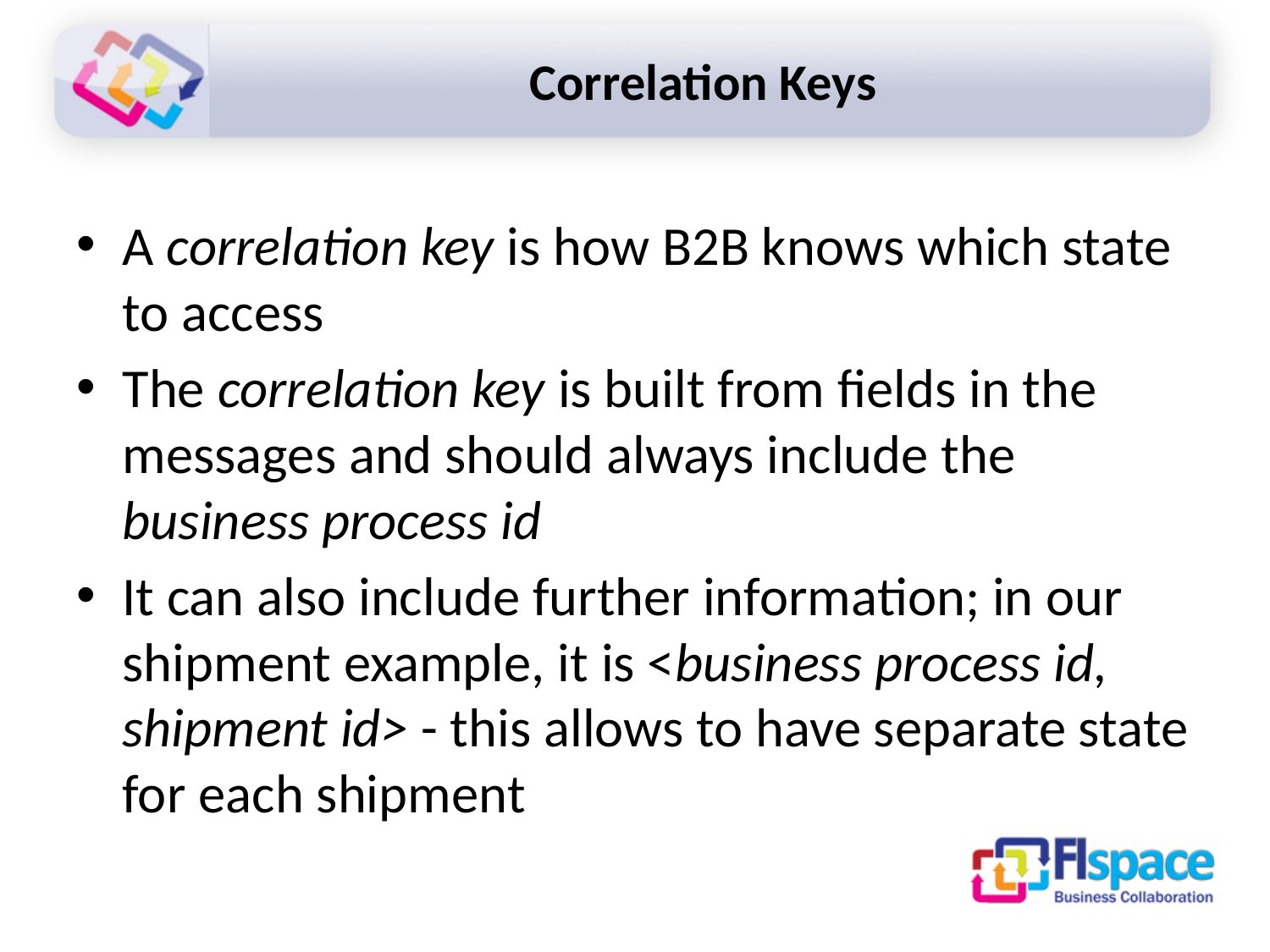

# Correlation Keys
A correlation key is how B2B knows which state to access
The correlation key is built from fields in the messages and should always include the business process id
It can also include further information; in our shipment example, it is <business process id, shipment id> - this allows to have separate state for each shipment